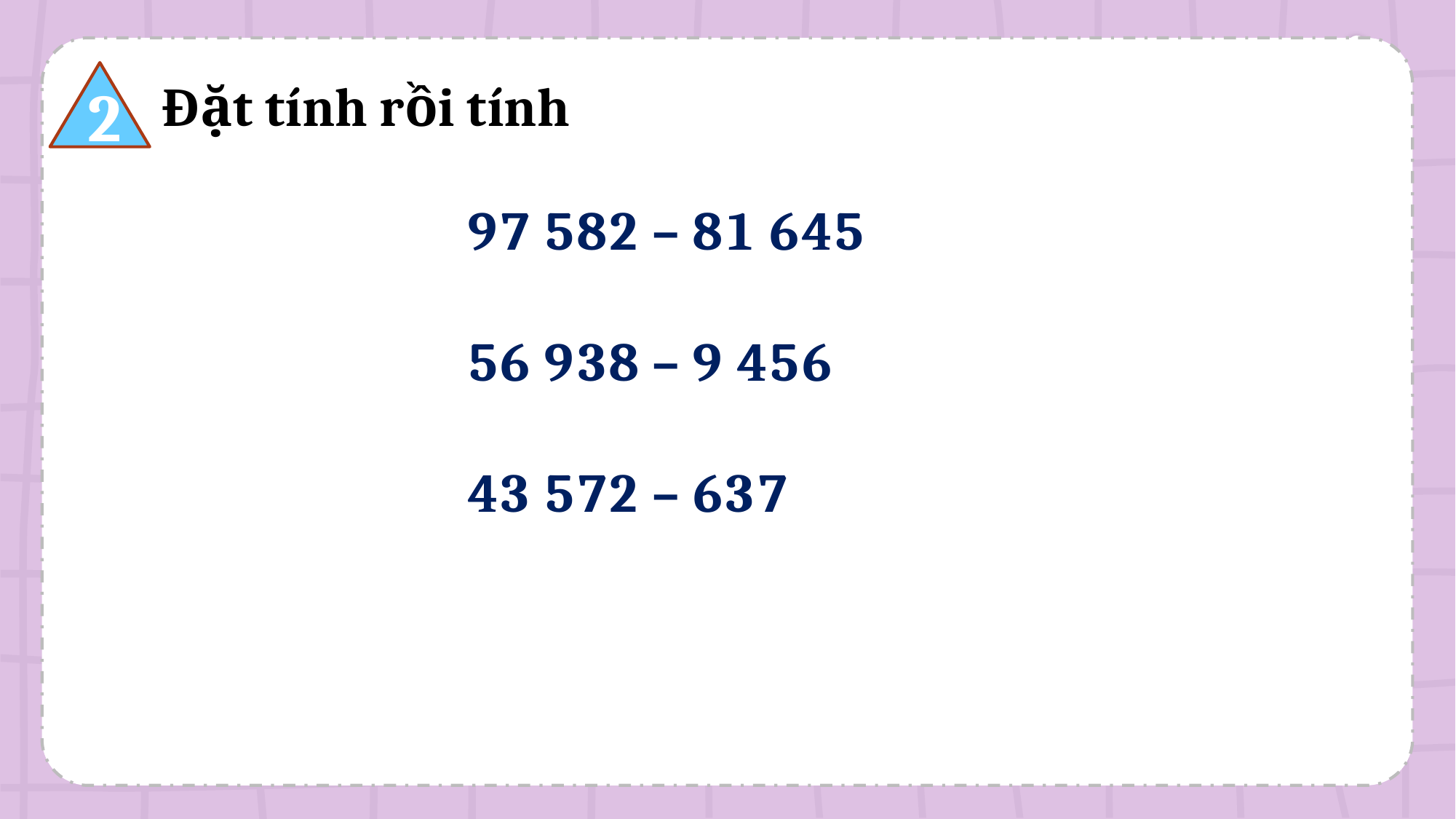

2
Đặt tính rồi tính
97 582 – 81 645

56 938 – 9 456

43 572 – 637